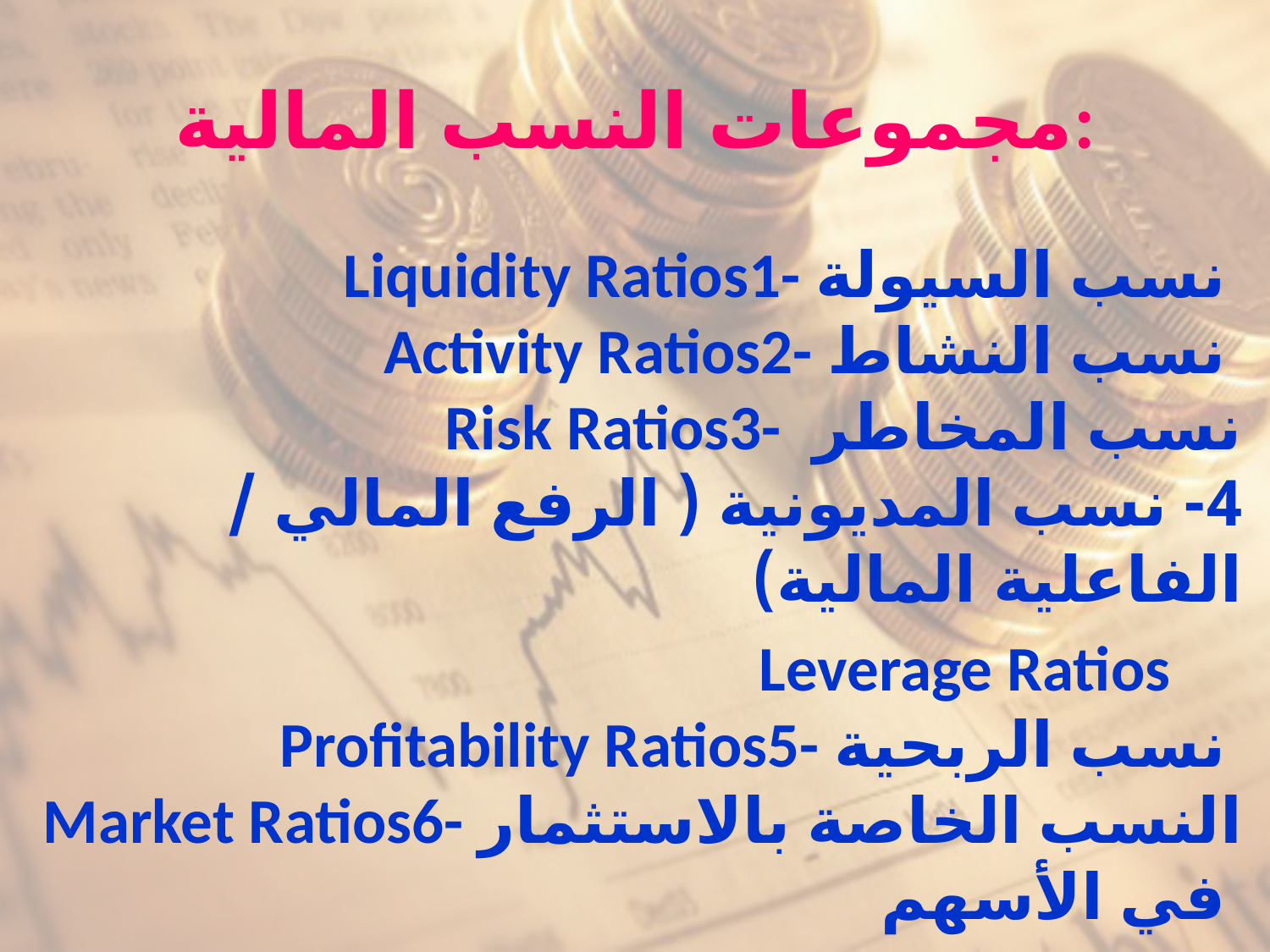

# مجموعات النسب المالية:
Liquidity Ratios1- نسب السيولة
Activity Ratios2- نسب النشاط
Risk Ratios3- نسب المخاطر
4- نسب المديونية ( الرفع المالي / الفاعلية المالية)
Leverage Ratios
Profitability Ratios5- نسب الربحية
Market Ratios6- النسب الخاصة بالاستثمار في الأسهم